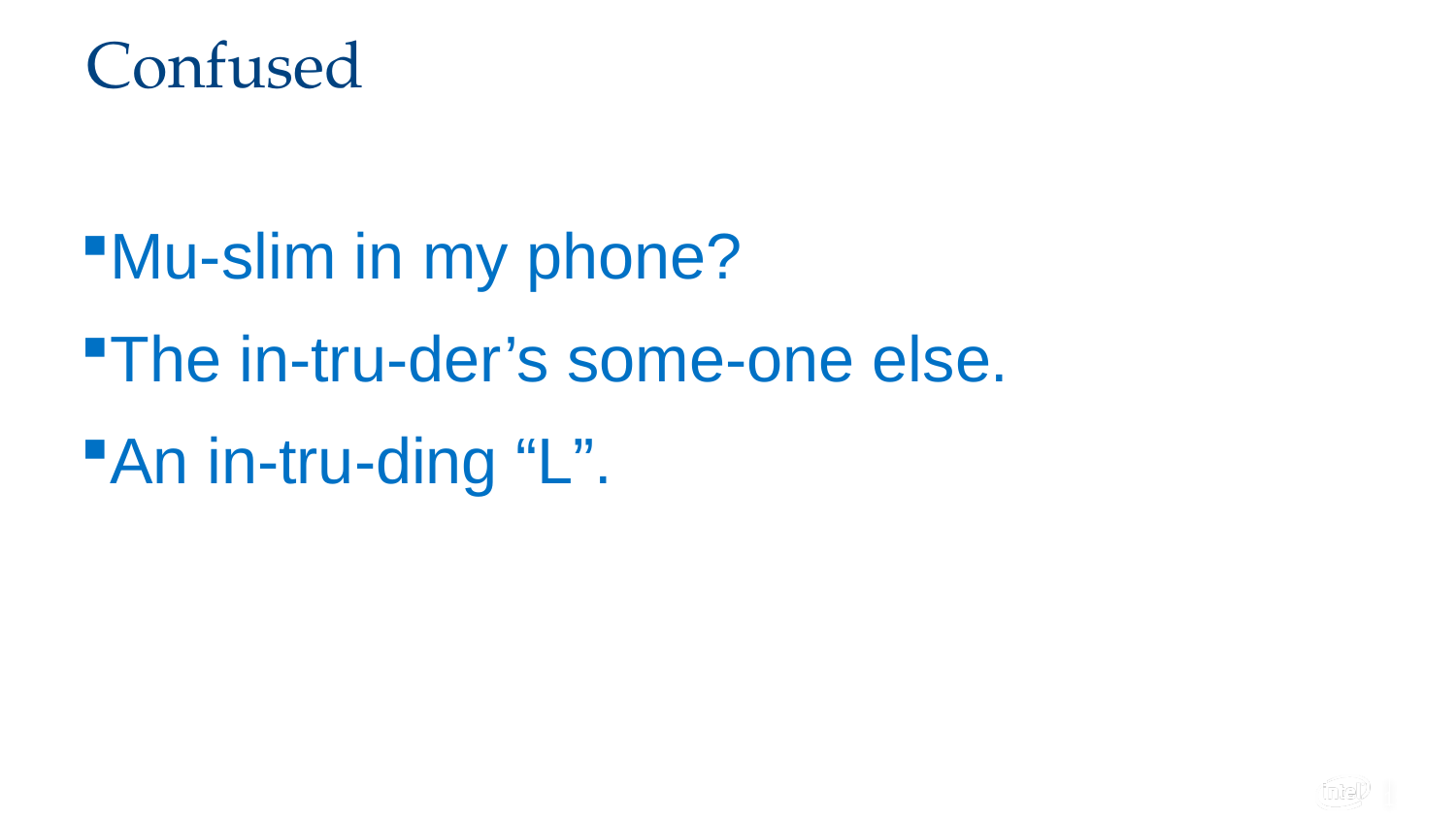

# Confused
Mu-slim in my phone?
The in-tru-der’s some-one else.
An in-tru-ding “L”.
15